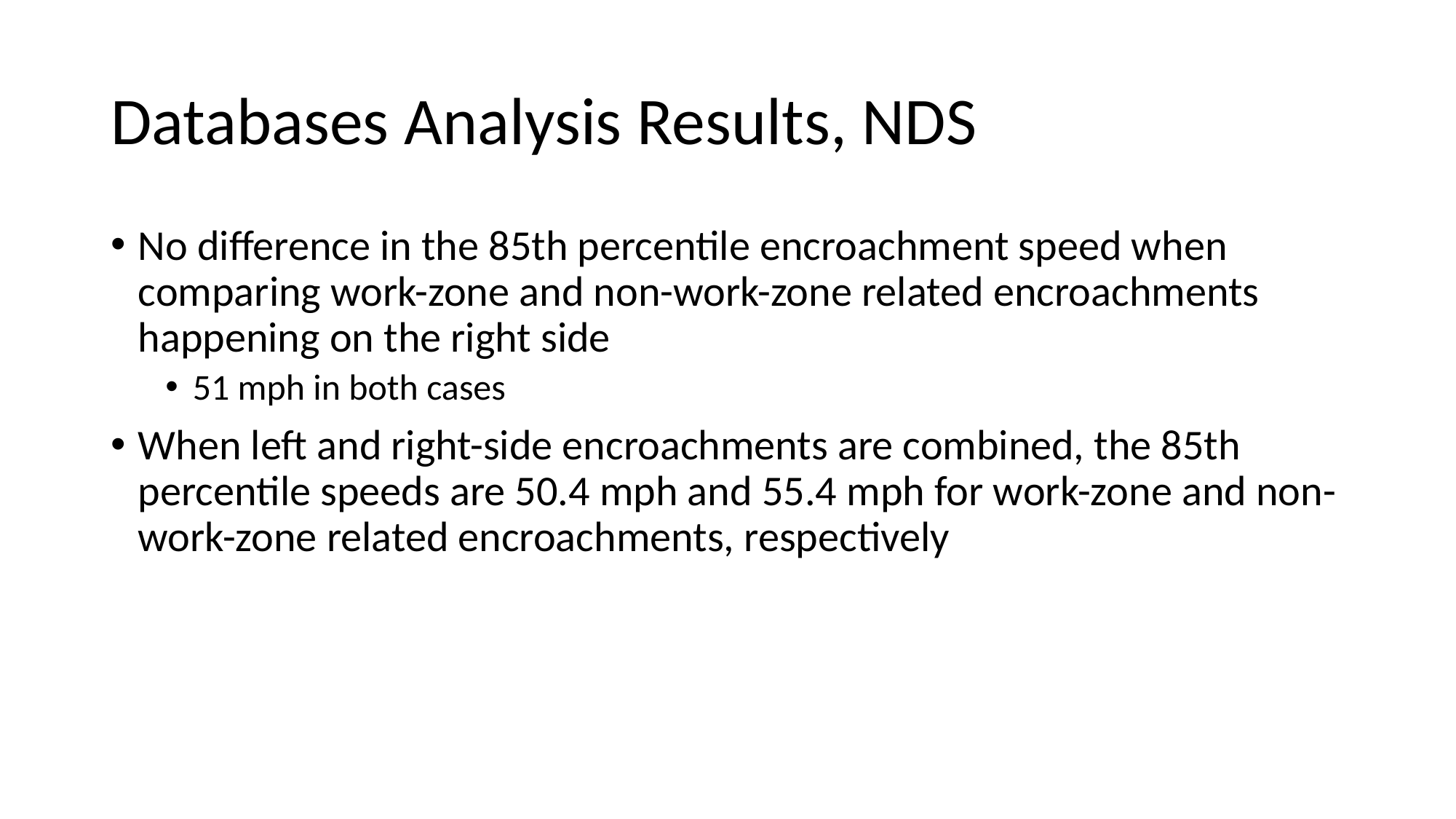

# Databases Analysis Results, NDS
No difference in the 85th percentile encroachment speed when comparing work-zone and non-work-zone related encroachments happening on the right side
51 mph in both cases
When left and right-side encroachments are combined, the 85th percentile speeds are 50.4 mph and 55.4 mph for work-zone and non-work-zone related encroachments, respectively
50